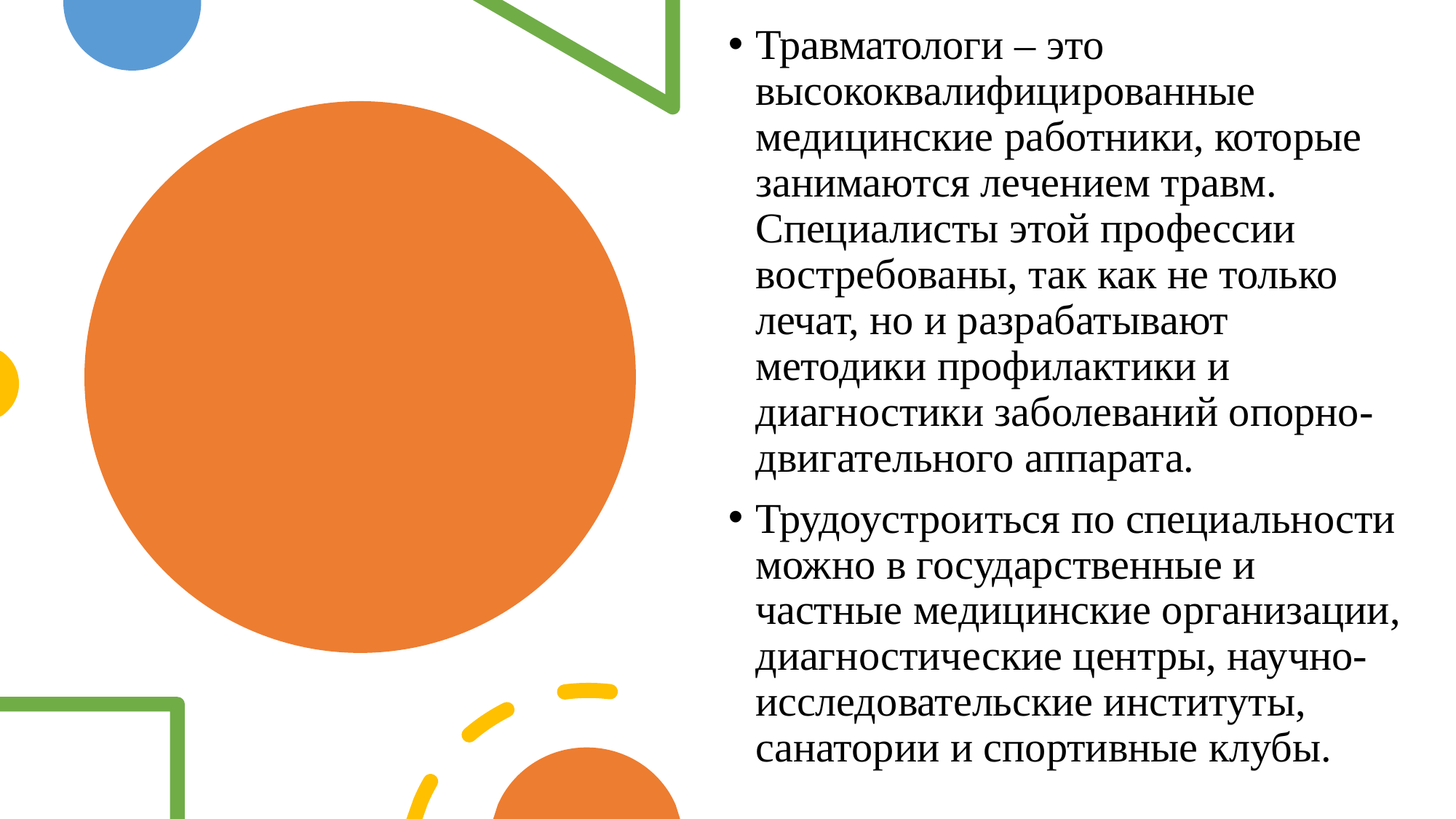

Травматологи – это высококвалифицированные медицинские работники, которые занимаются лечением травм. Специалисты этой профессии востребованы, так как не только лечат, но и разрабатывают методики профилактики и диагностики заболеваний опорно-двигательного аппарата.
Трудоустроиться по специальности можно в государственные и частные медицинские организации, диагностические центры, научно-исследовательские институты, санатории и спортивные клубы.